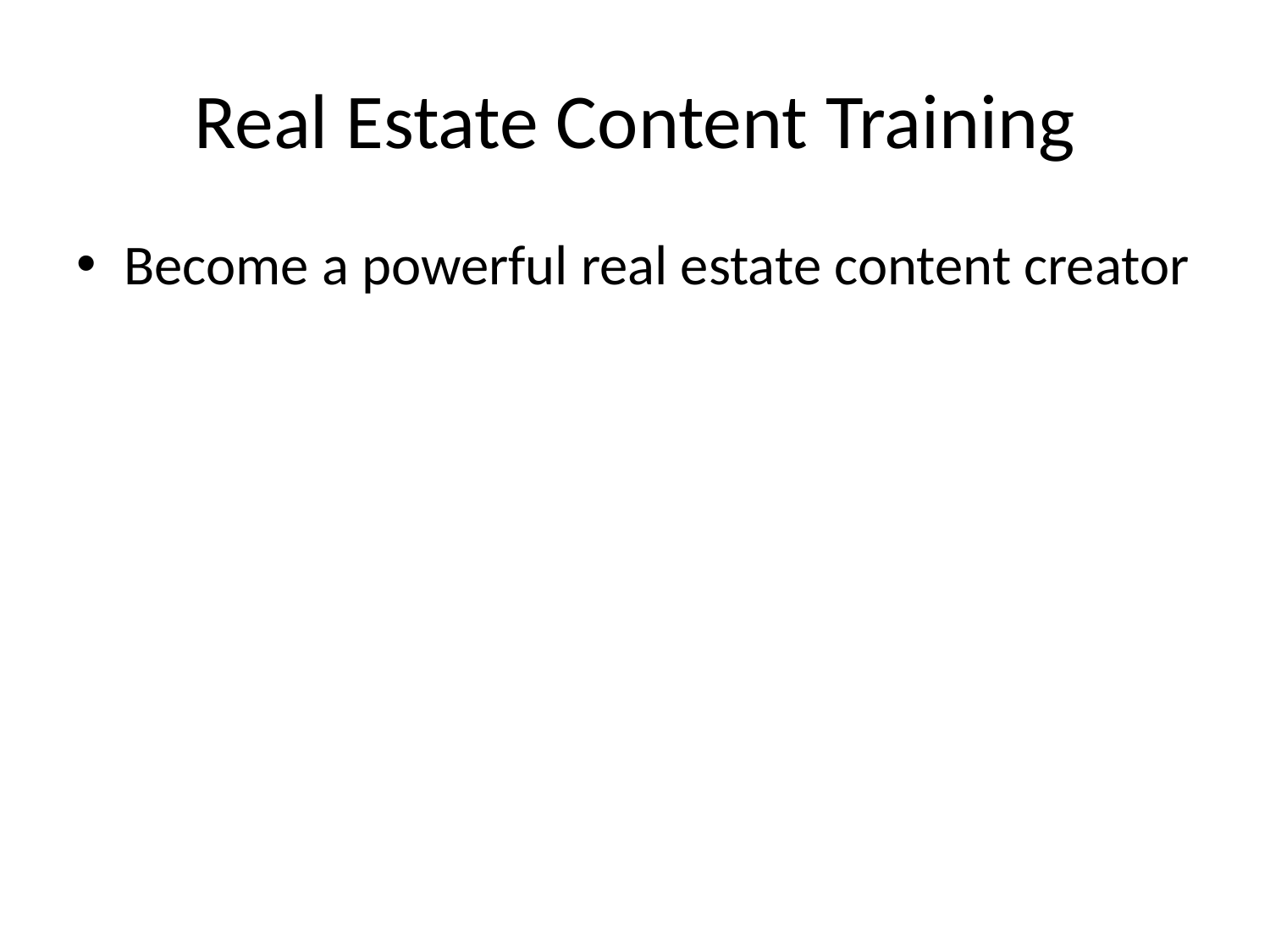

# Real Estate Content Training
Become a powerful real estate content creator